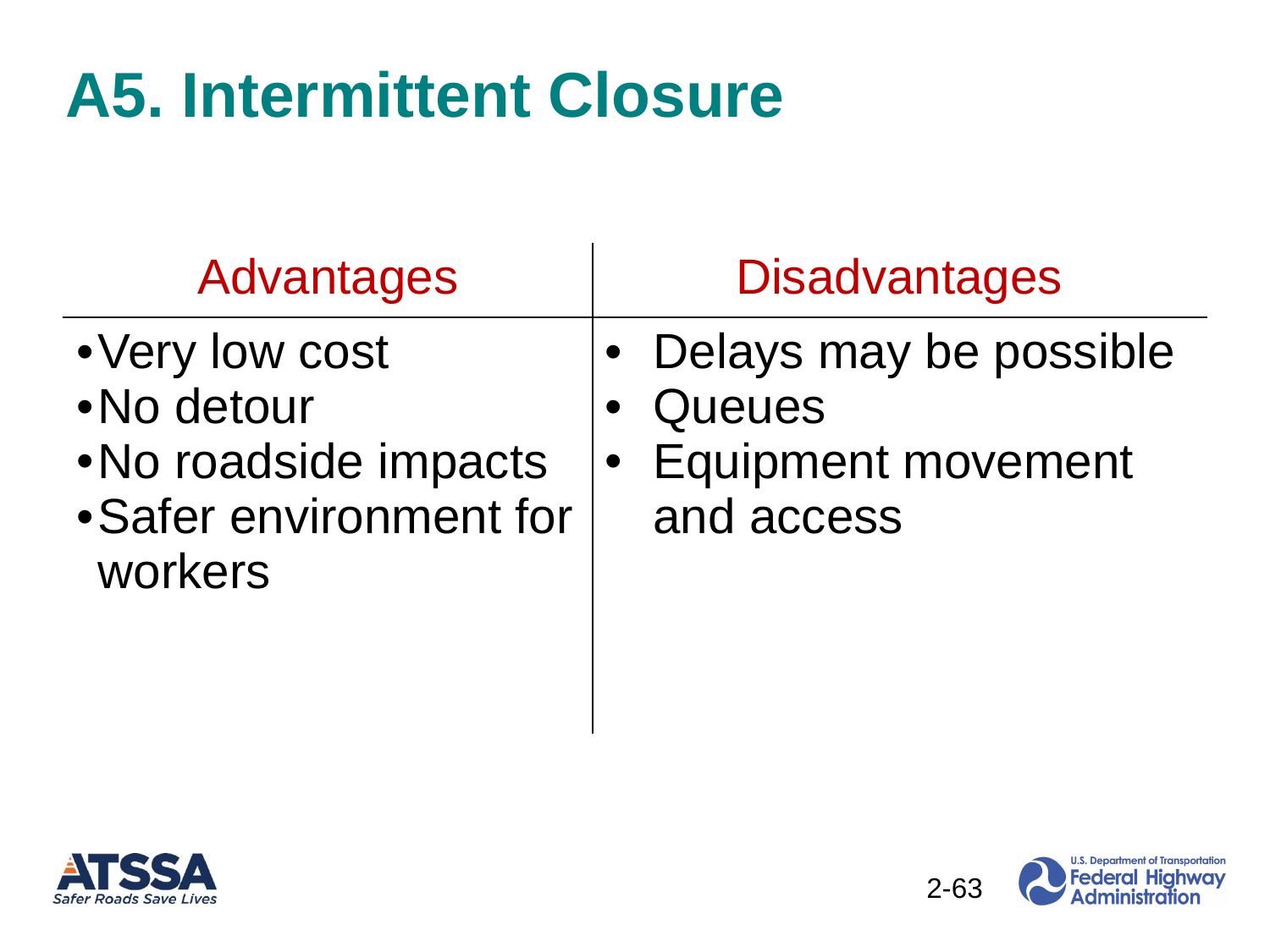

# A5. Intermittent Closure
| Advantages | Disadvantages |
| --- | --- |
| Very low cost No detour No roadside impacts Safer environment for workers | Delays may be possible Queues Equipment movement and access |